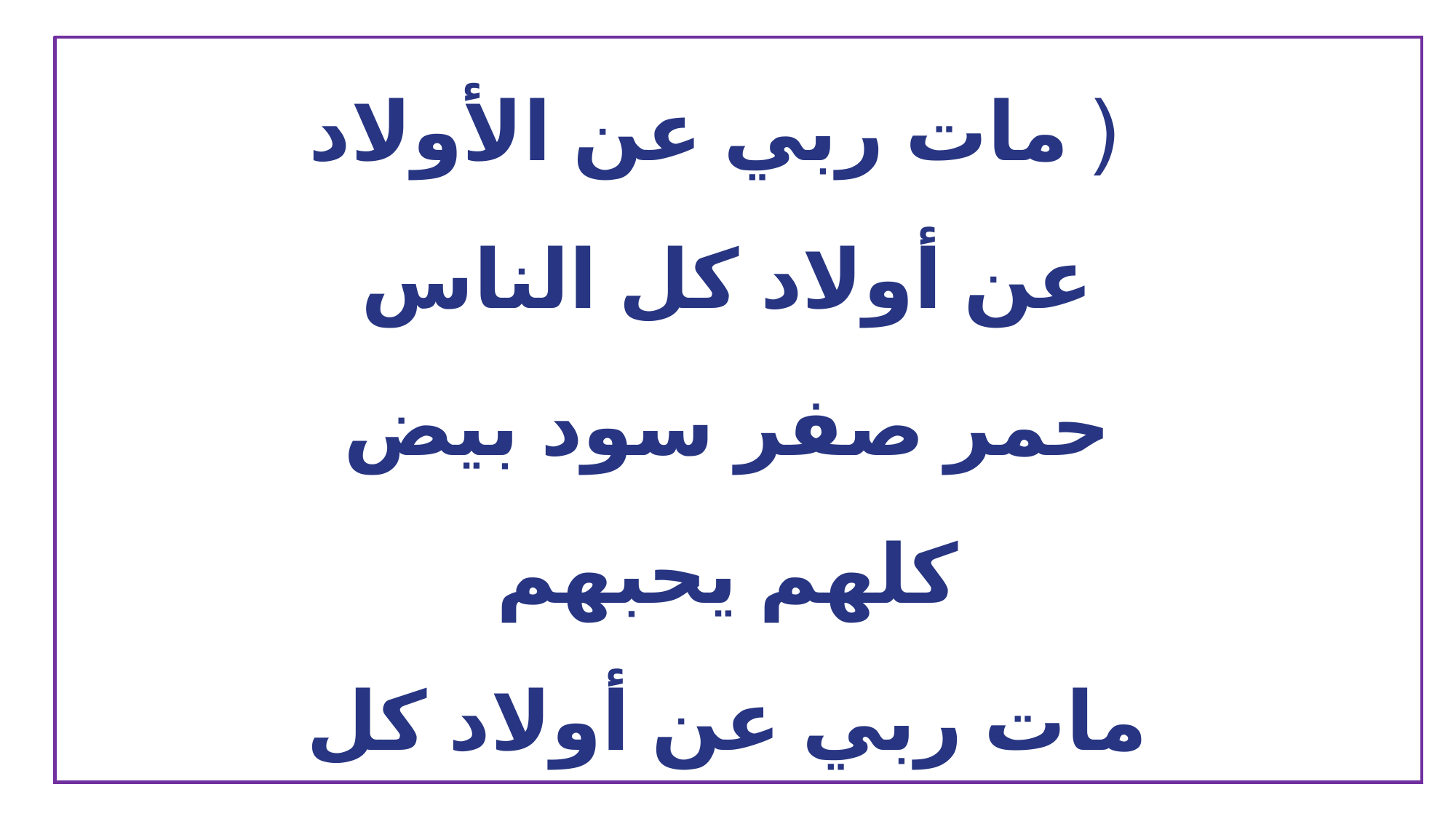

مات ربي عن الأولاد )
عن أولاد كل الناس
حمر صفر سود بيض
كلهم يحبهم
مات ربي عن أولاد كل الناس) ٤